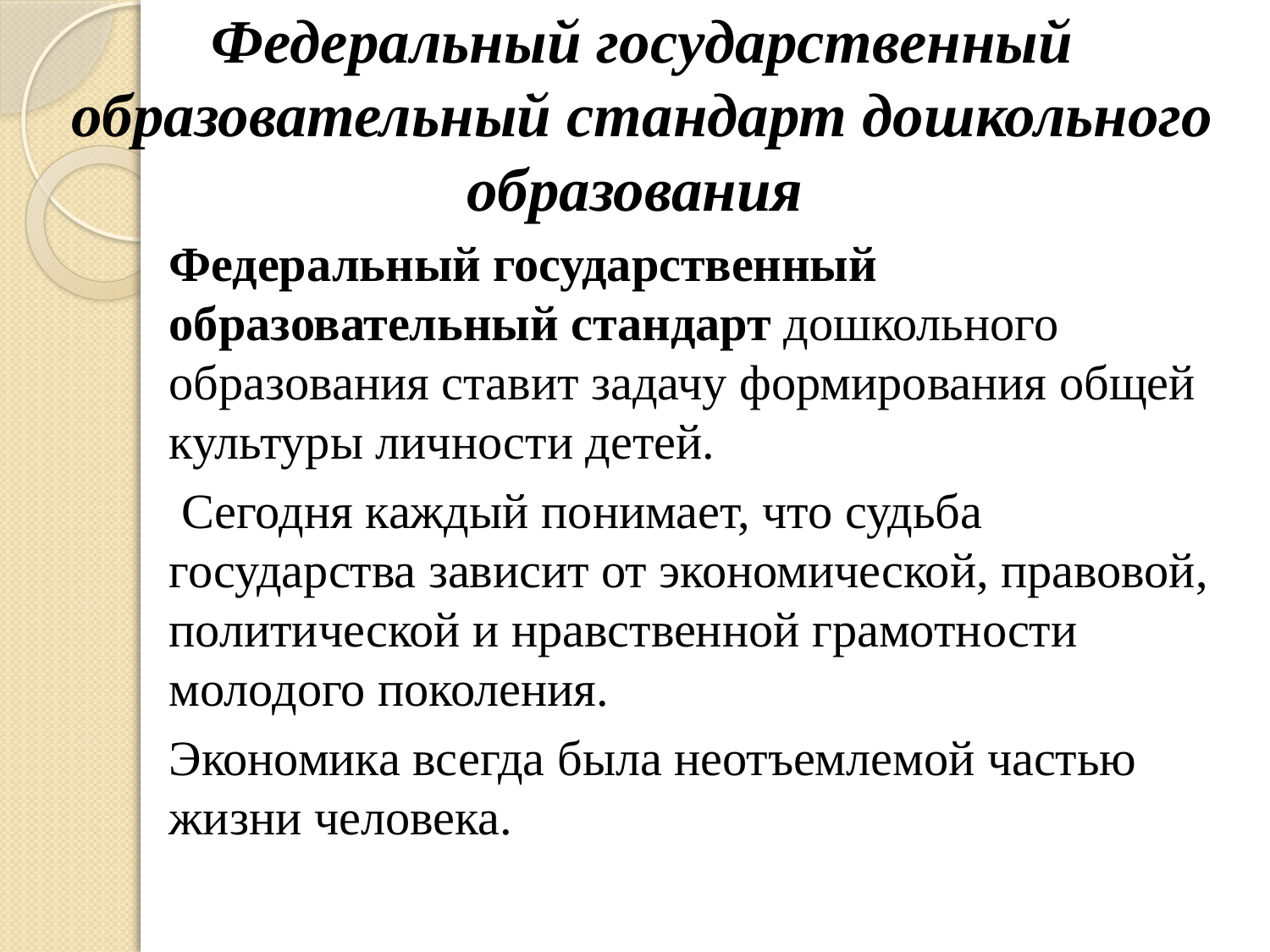

# Федеральный государственный образовательный стандарт дошкольного образования
Федеральный государственный образовательный стандарт дошкольного образования ставит задачу формирования общей культуры личности детей.
 Сегодня каждый понимает, что судьба государства зависит от экономической, правовой, политической и нравственной грамотности молодого поколения.
Экономика всегда была неотъемлемой частью жизни человека.